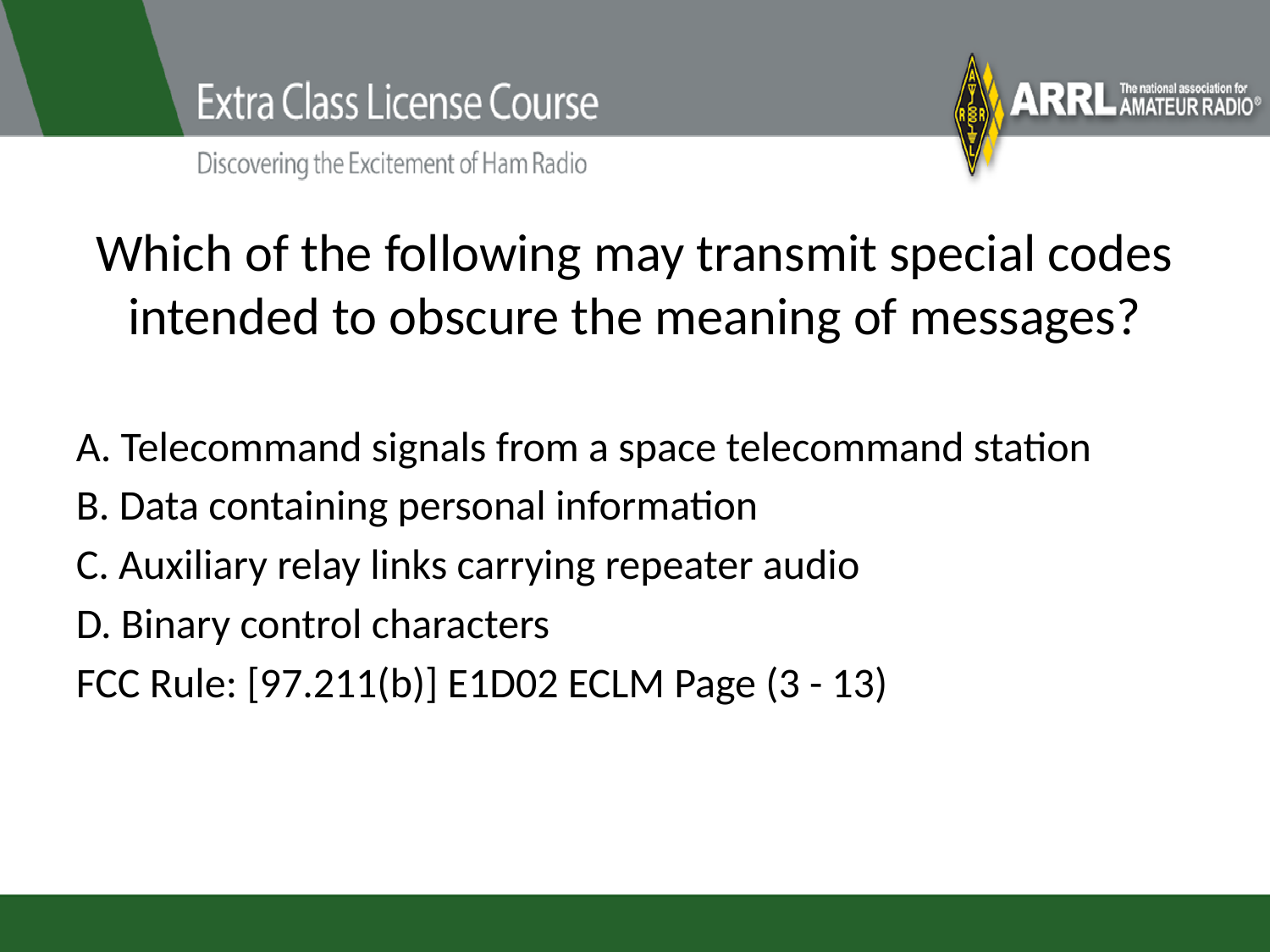

# Which of the following may transmit special codes intended to obscure the meaning of messages?
A. Telecommand signals from a space telecommand station
B. Data containing personal information
C. Auxiliary relay links carrying repeater audio
D. Binary control characters
FCC Rule: [97.211(b)] E1D02 ECLM Page (3 - 13)